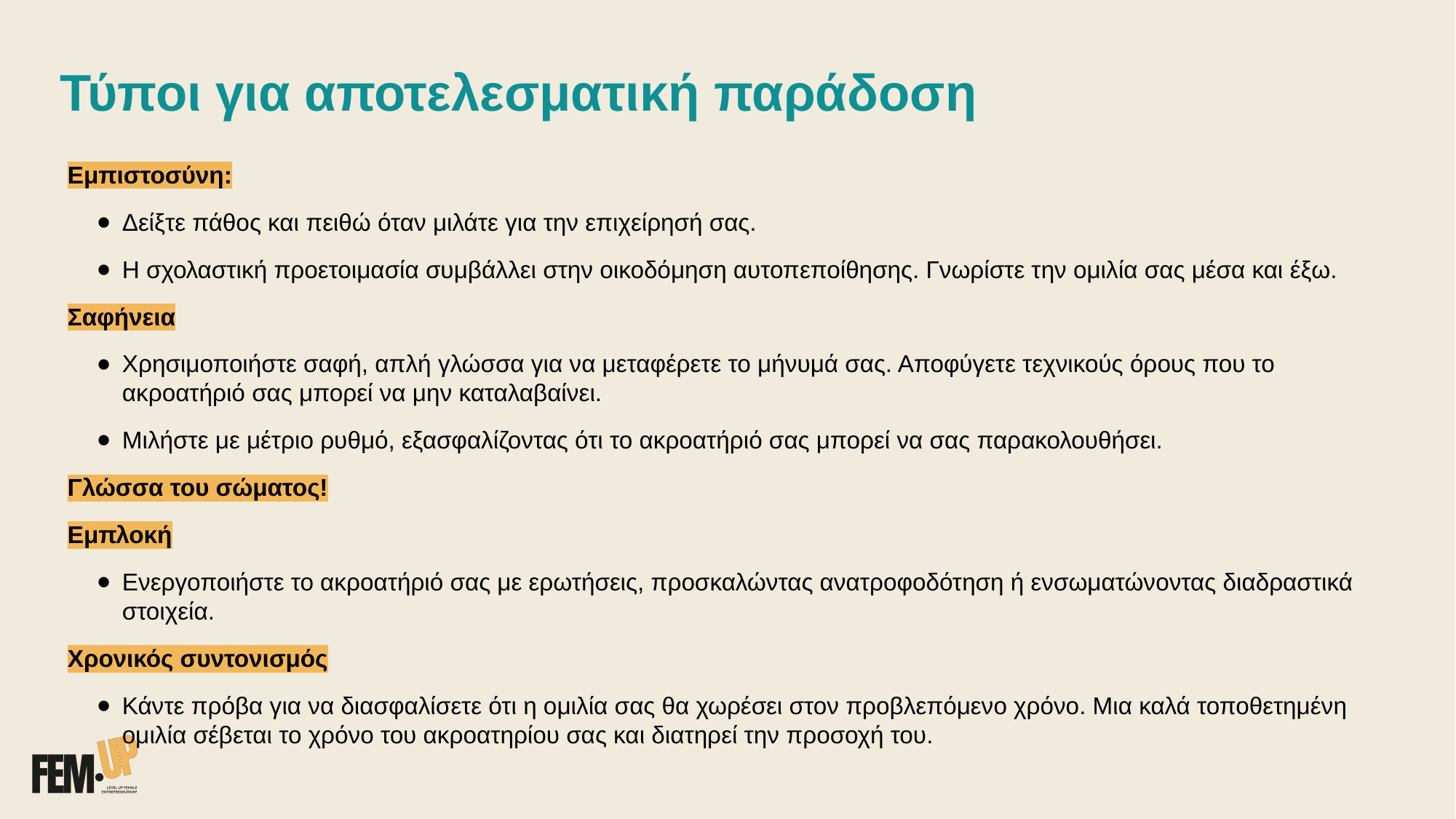

# Τύποι για αποτελεσματική παράδοση
Εμπιστοσύνη:
Δείξτε πάθος και πειθώ όταν μιλάτε για την επιχείρησή σας.
Η σχολαστική προετοιμασία συμβάλλει στην οικοδόμηση αυτοπεποίθησης. Γνωρίστε την ομιλία σας μέσα και έξω.
Σαφήνεια
Χρησιμοποιήστε σαφή, απλή γλώσσα για να μεταφέρετε το μήνυμά σας. Αποφύγετε τεχνικούς όρους που το ακροατήριό σας μπορεί να μην καταλαβαίνει.
Μιλήστε με μέτριο ρυθμό, εξασφαλίζοντας ότι το ακροατήριό σας μπορεί να σας παρακολουθήσει.
Γλώσσα του σώματος!
Εμπλοκή
Ενεργοποιήστε το ακροατήριό σας με ερωτήσεις, προσκαλώντας ανατροφοδότηση ή ενσωματώνοντας διαδραστικά στοιχεία.
Χρονικός συντονισμός
Κάντε πρόβα για να διασφαλίσετε ότι η ομιλία σας θα χωρέσει στον προβλεπόμενο χρόνο. Μια καλά τοποθετημένη ομιλία σέβεται το χρόνο του ακροατηρίου σας και διατηρεί την προσοχή του.